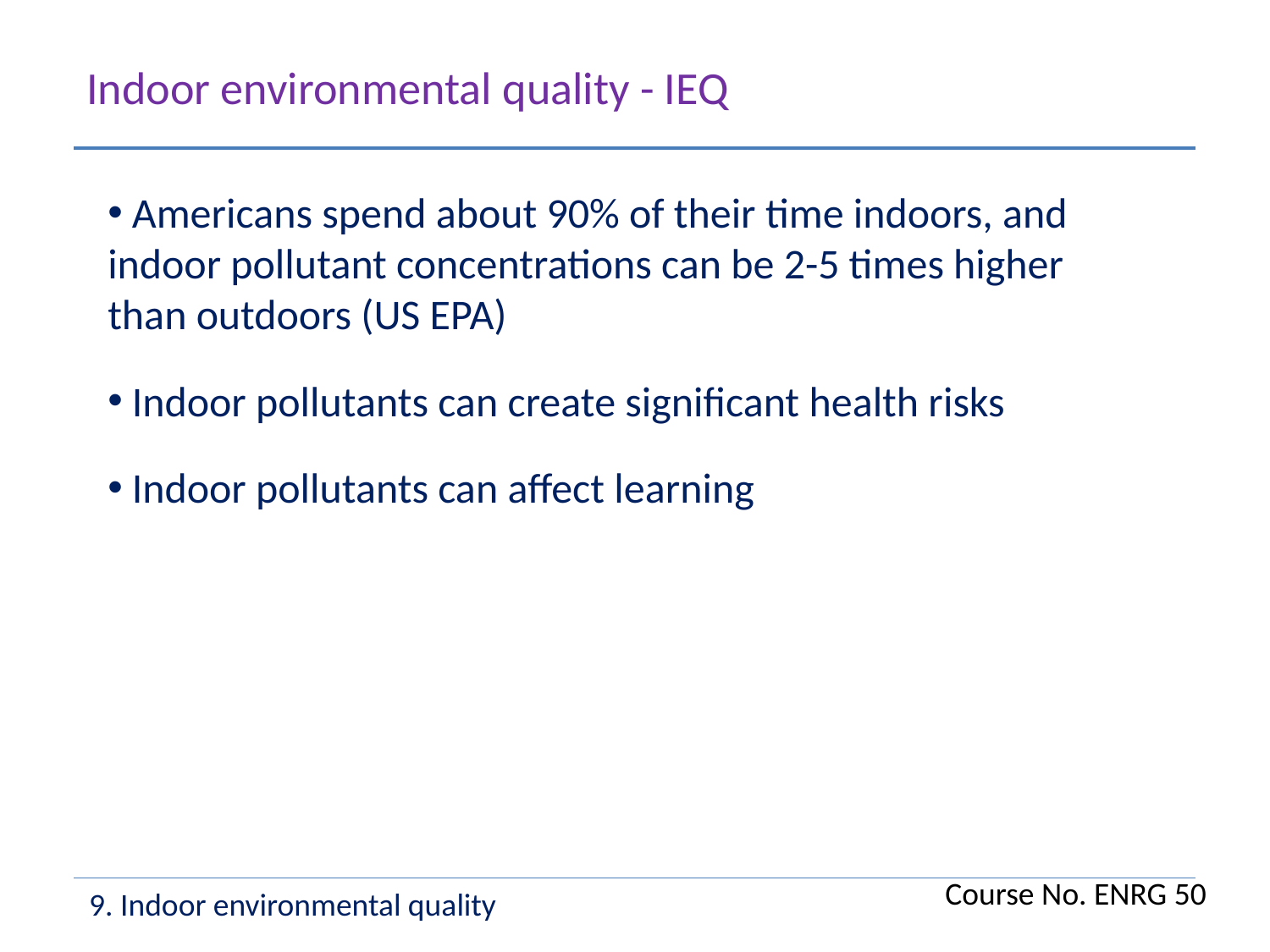

Indoor environmental quality - IEQ
 Americans spend about 90% of their time indoors, and indoor pollutant concentrations can be 2-5 times higher than outdoors (US EPA)
 Indoor pollutants can create significant health risks
 Indoor pollutants can affect learning
Course No. ENRG 50
9. Indoor environmental quality